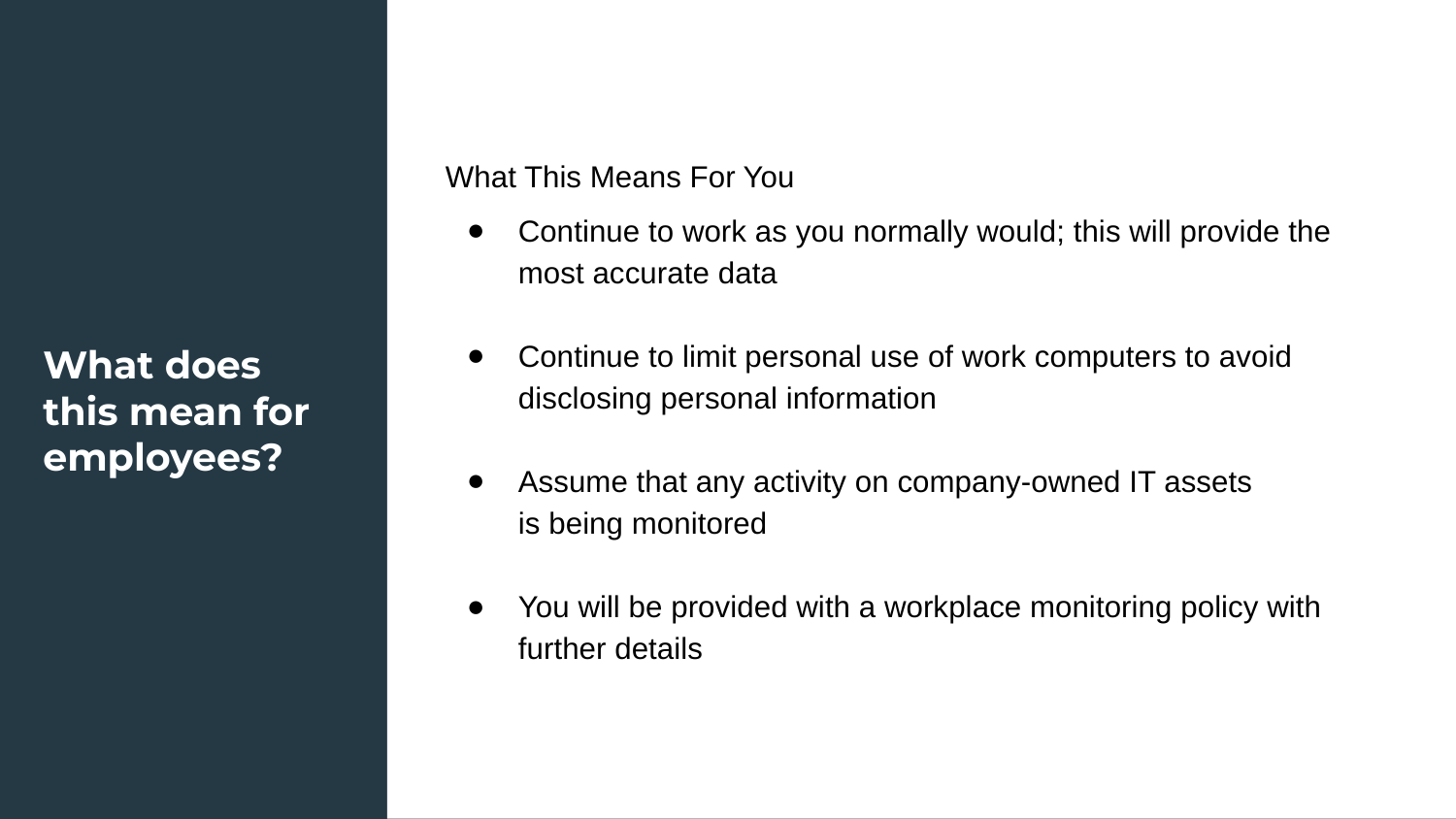

What This Means For You
Continue to work as you normally would; this will provide the most accurate data
Continue to limit personal use of work computers to avoid disclosing personal information
Assume that any activity on company-owned IT assets
is being monitored
You will be provided with a workplace monitoring policy with further details
What does this mean for employees?